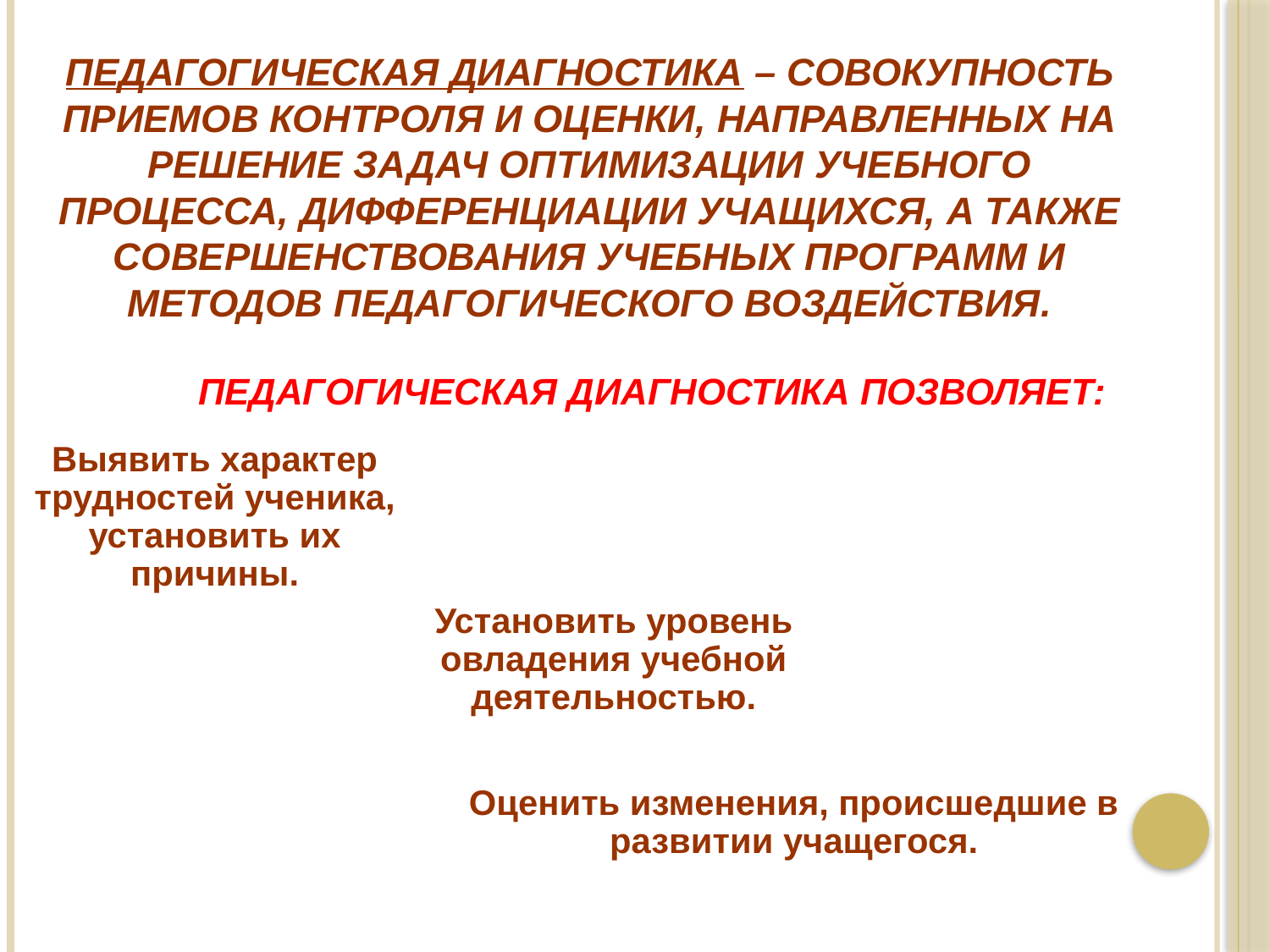

# Педагогическая диагностика – совокупность приемов контроля и оценки, направленных на решение задач оптимизации учебного процесса, дифференциации учащихся, а также совершенствования учебных программ и методов педагогического воздействия.
Педагогическая диагностика позволяет:
Выявить характер трудностей ученика, установить их причины.
Установить уровень овладения учебной деятельностью.
Оценить изменения, происшедшие в развитии учащегося.